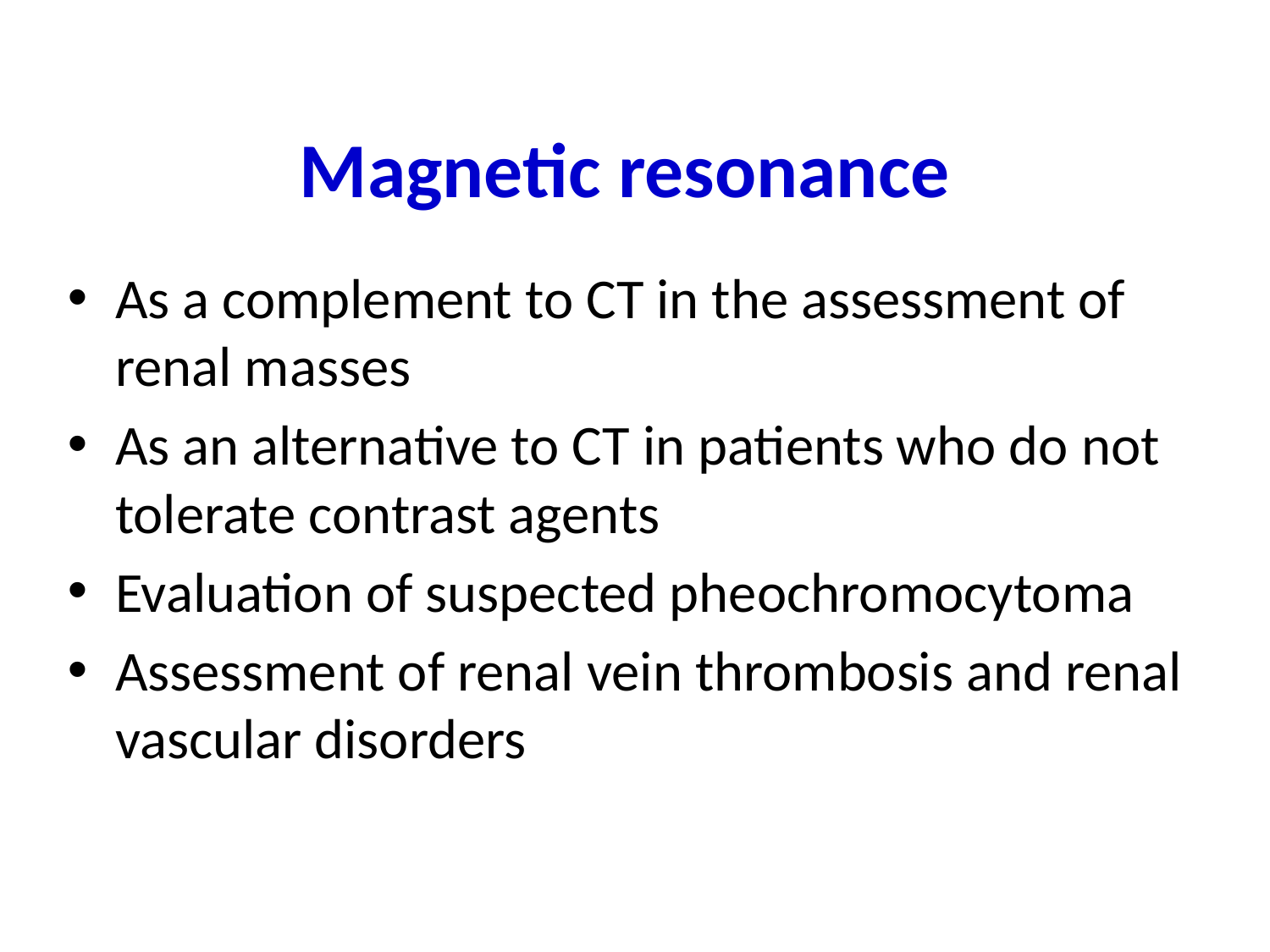

# Magnetic resonance
As a complement to CT in the assessment of renal masses
As an alternative to CT in patients who do not tolerate contrast agents
Evaluation of suspected pheochromocytoma
Assessment of renal vein thrombosis and renal vascular disorders